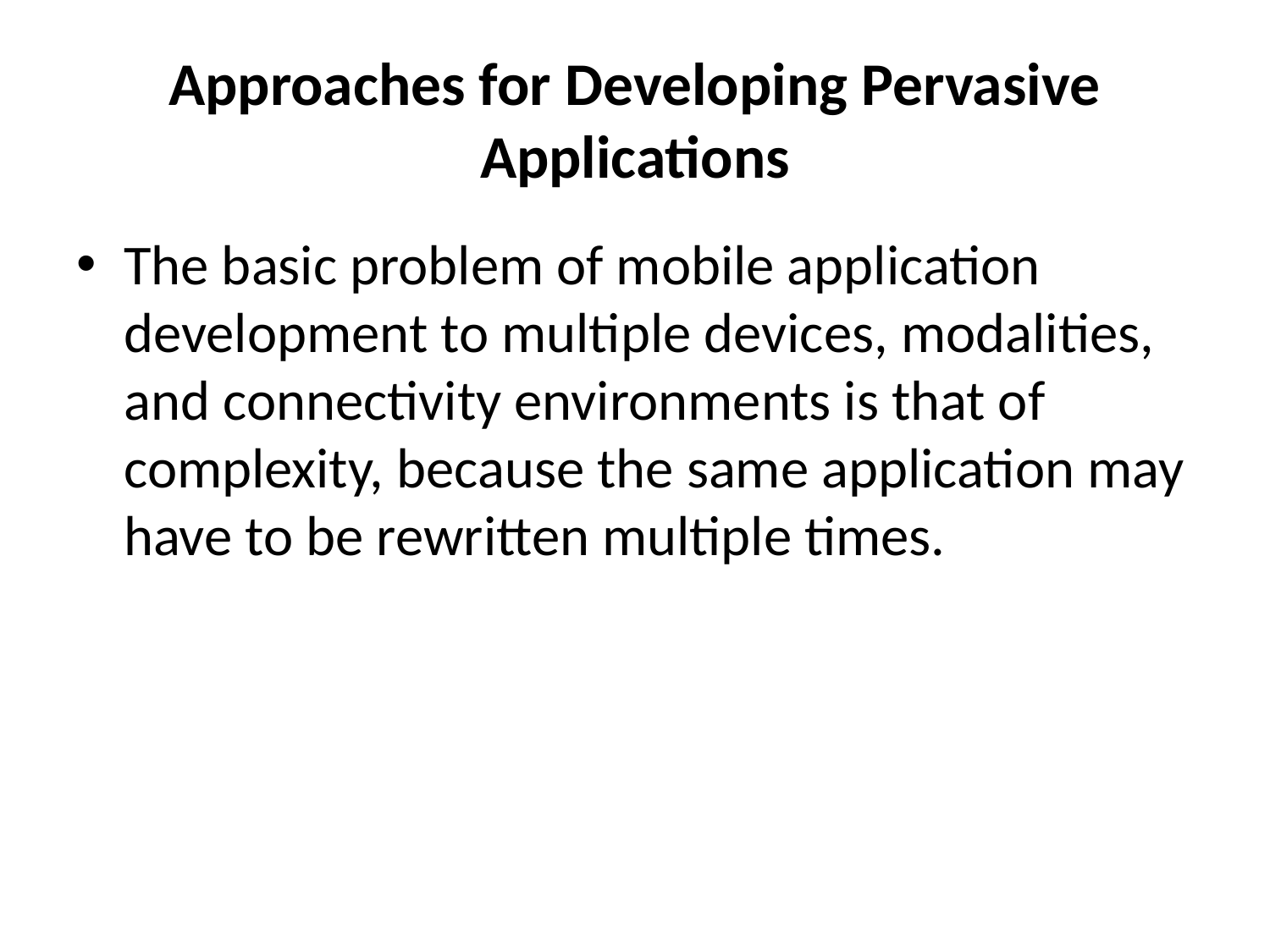

# Approaches for Developing Pervasive Applications
The basic problem of mobile application development to multiple devices, modalities, and connectivity environments is that of complexity, because the same application may have to be rewritten multiple times.